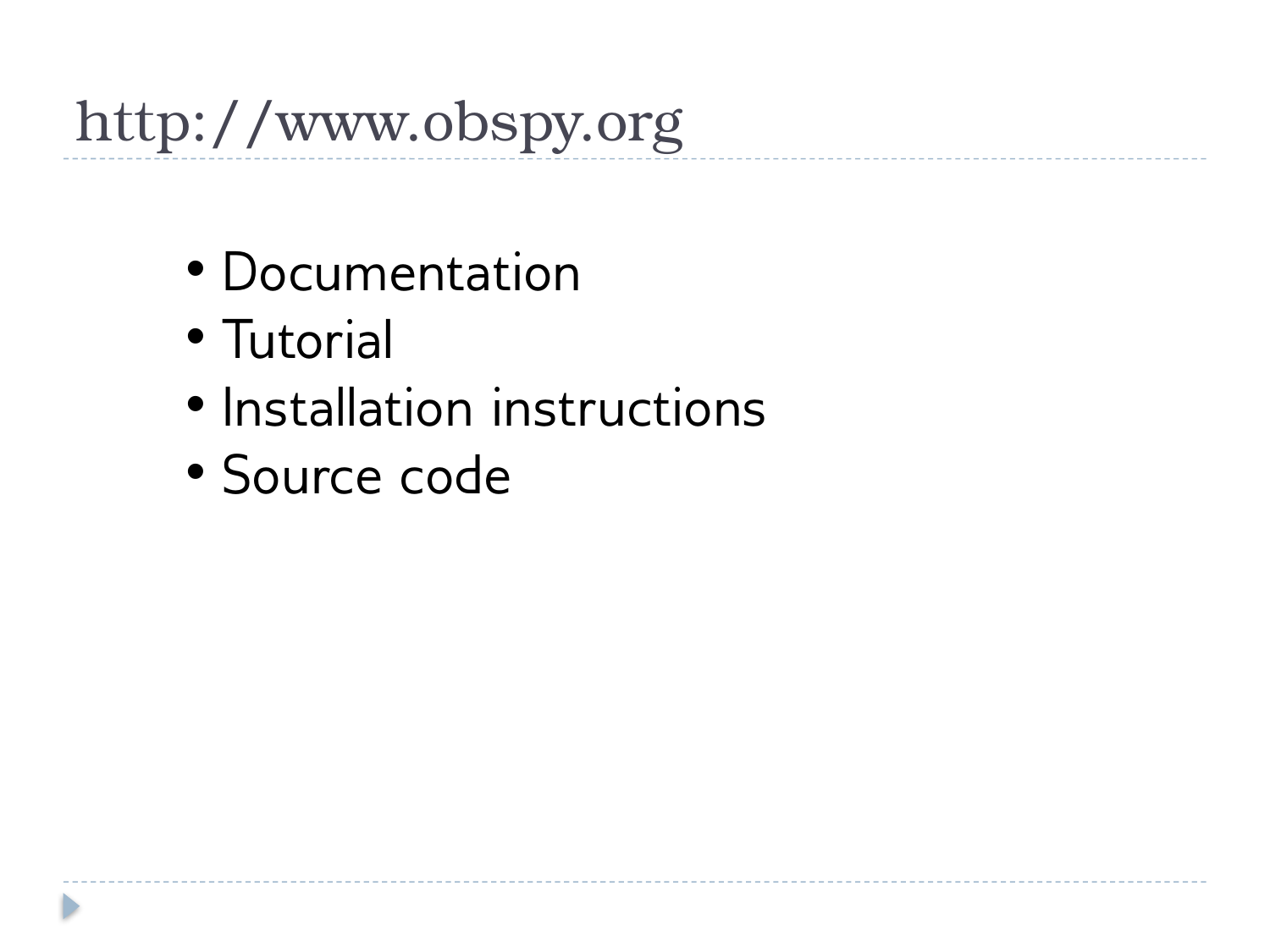

# http://www.obspy.org
 Documentation
 Tutorial
 Installation instructions
 Source code